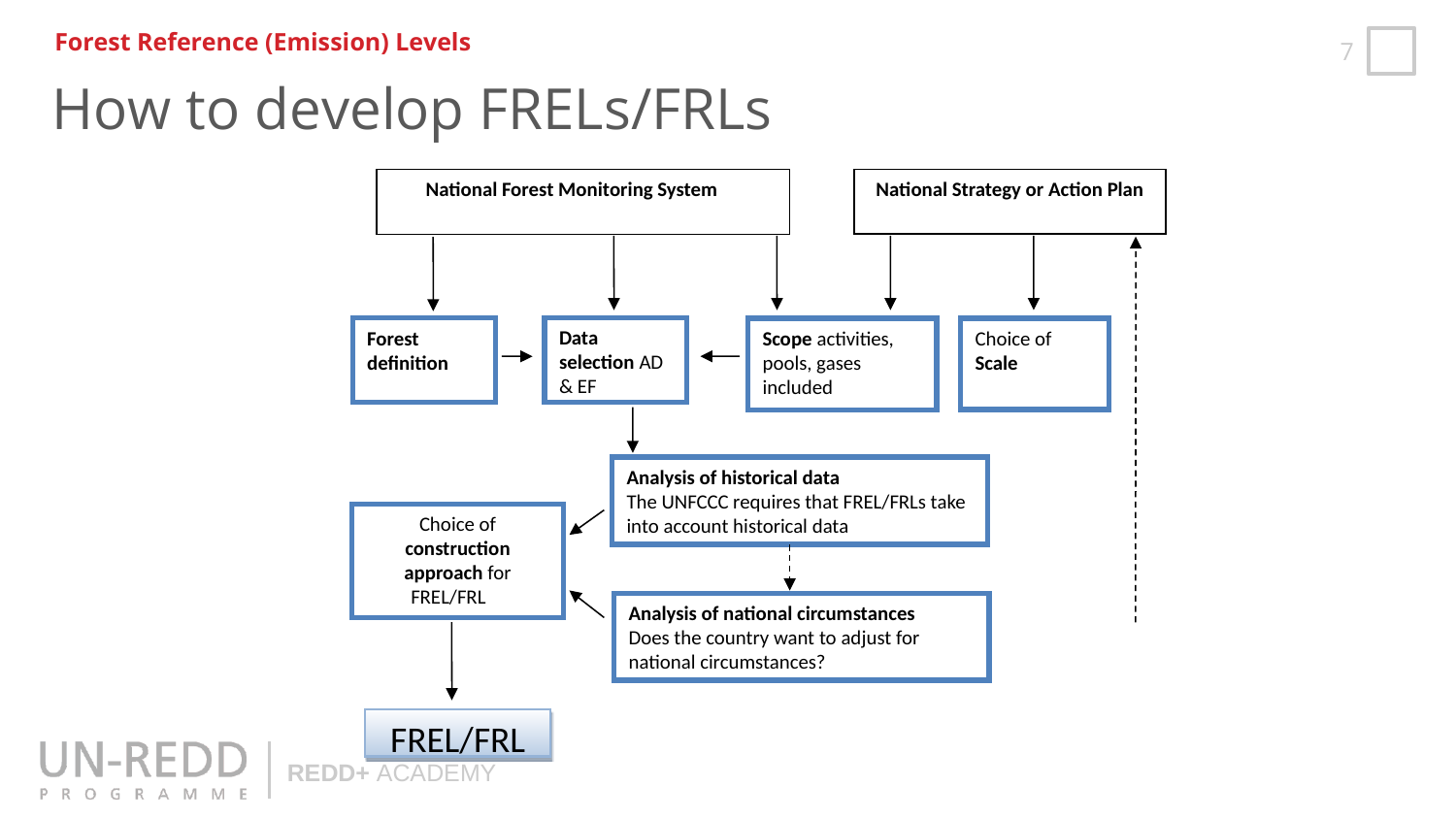

Forest Reference (Emission) Levels
How to develop FRELs/FRLs
National Strategy or Action Plan
National Forest Monitoring System

Data selection AD & EF
Forest definition
Scope activities, pools, gases included
Choice of Scale

Analysis of historical data
The UNFCCC requires that FREL/FRLs take into account historical data
Choice of construction approach for FREL/FRL

Analysis of national circumstances
Does the country want to adjust for national circumstances?

FREL/FRL